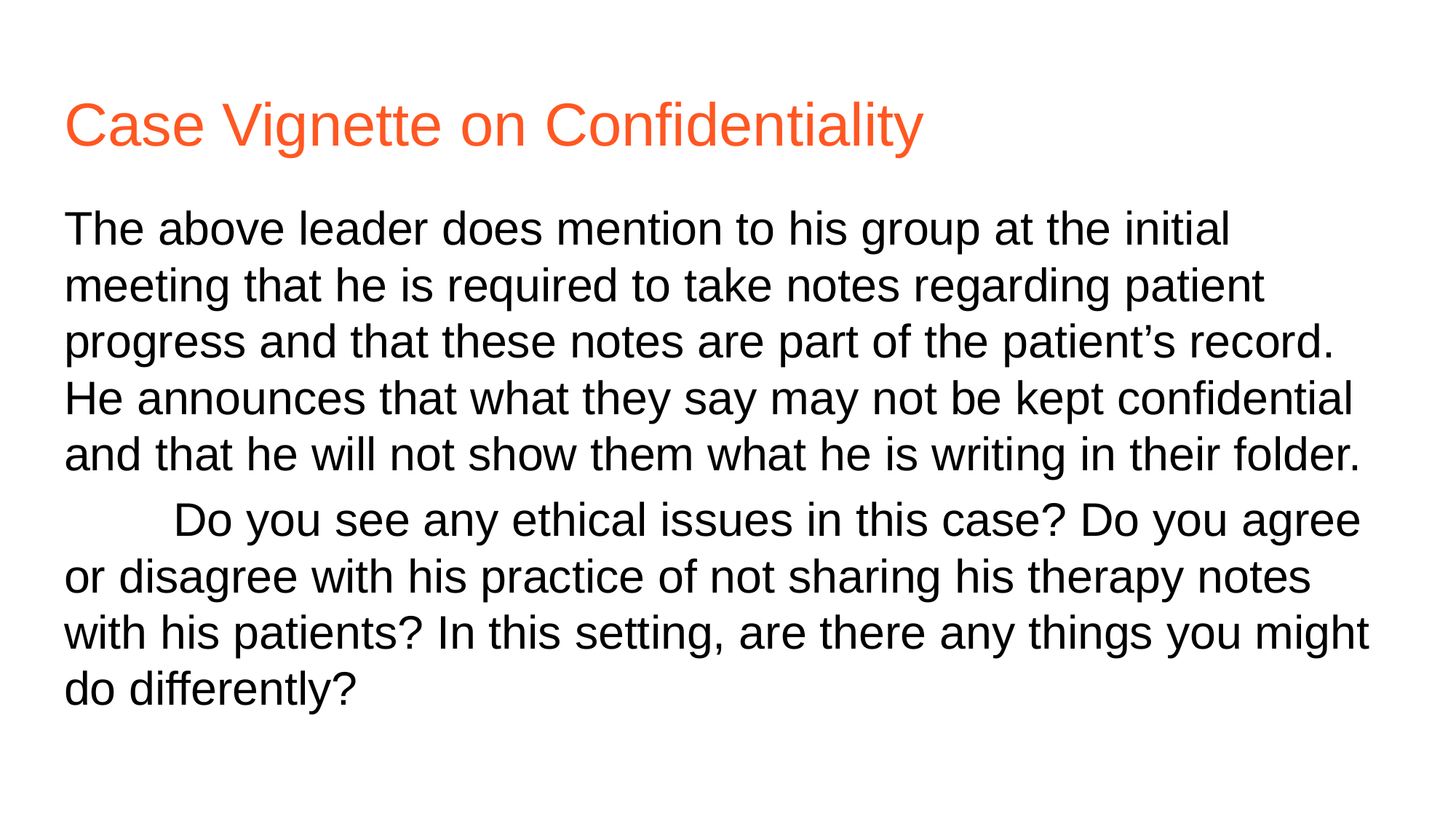

# Case Vignette on Confidentiality
The above leader does mention to his group at the initial meeting that he is required to take notes regarding patient progress and that these notes are part of the patient’s record. He announces that what they say may not be kept confidential and that he will not show them what he is writing in their folder.
	Do you see any ethical issues in this case? Do you agree or disagree with his practice of not sharing his therapy notes with his patients? In this setting, are there any things you might do differently?